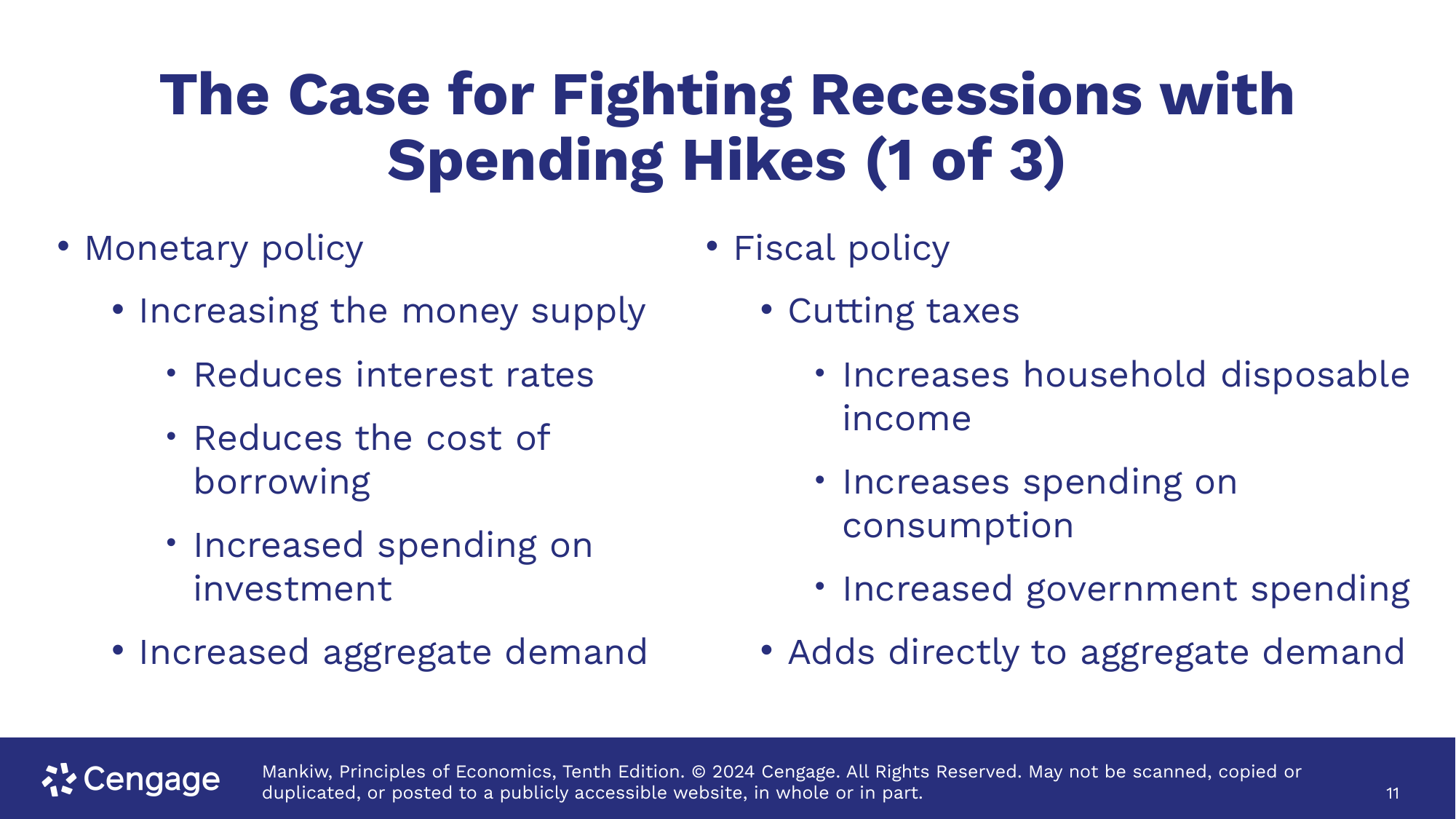

# The Case for Fighting Recessions with Spending Hikes (1 of 3)
Monetary policy
Increasing the money supply
Reduces interest rates
Reduces the cost of borrowing
Increased spending on investment
Increased aggregate demand
Fiscal policy
Cutting taxes
Increases household disposable income
Increases spending on consumption
Increased government spending
Adds directly to aggregate demand